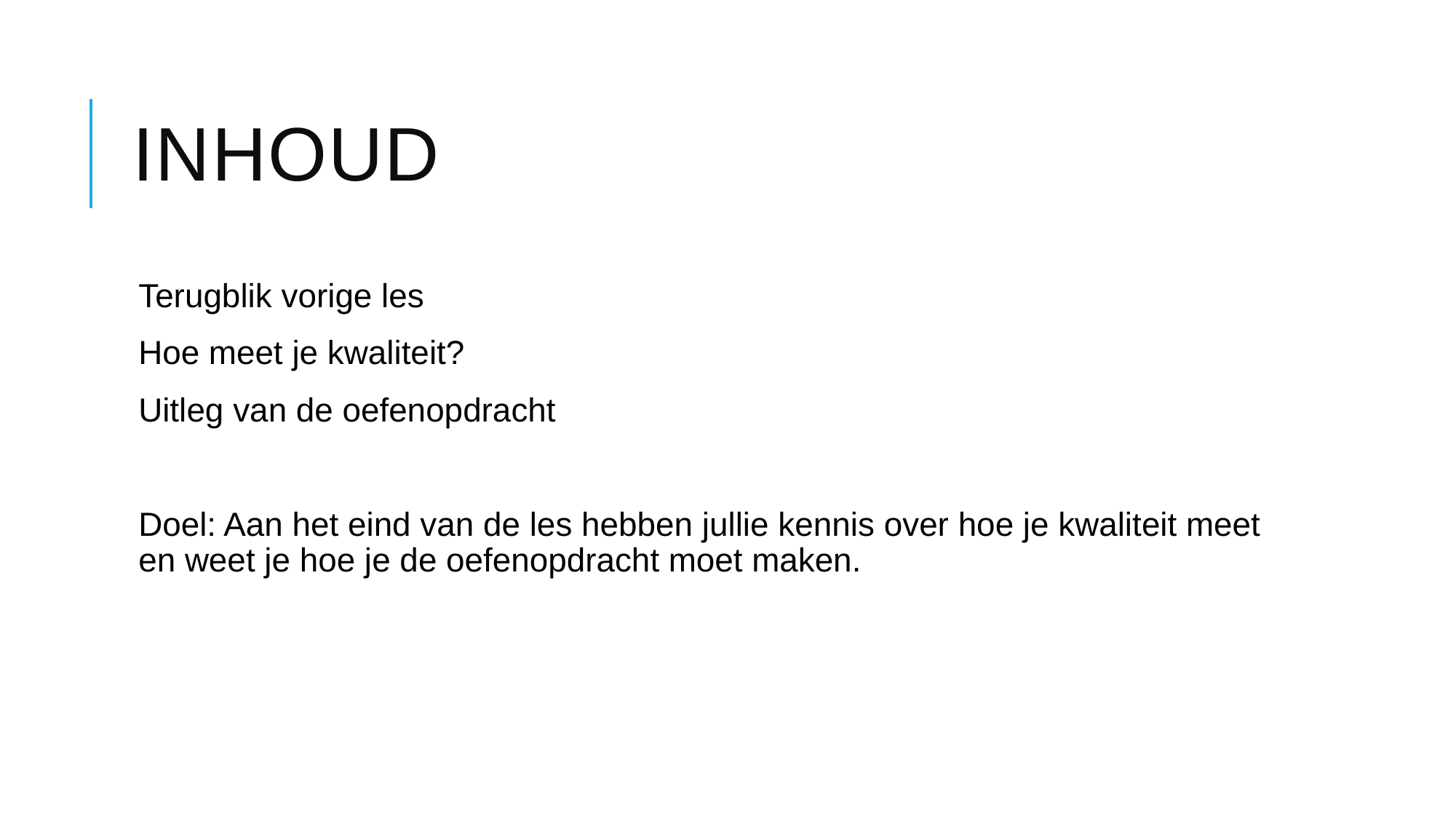

# Inhoud
Terugblik vorige les
Hoe meet je kwaliteit?
Uitleg van de oefenopdracht

Doel: Aan het eind van de les hebben jullie kennis over hoe je kwaliteit meet en weet je hoe je de oefenopdracht moet maken.